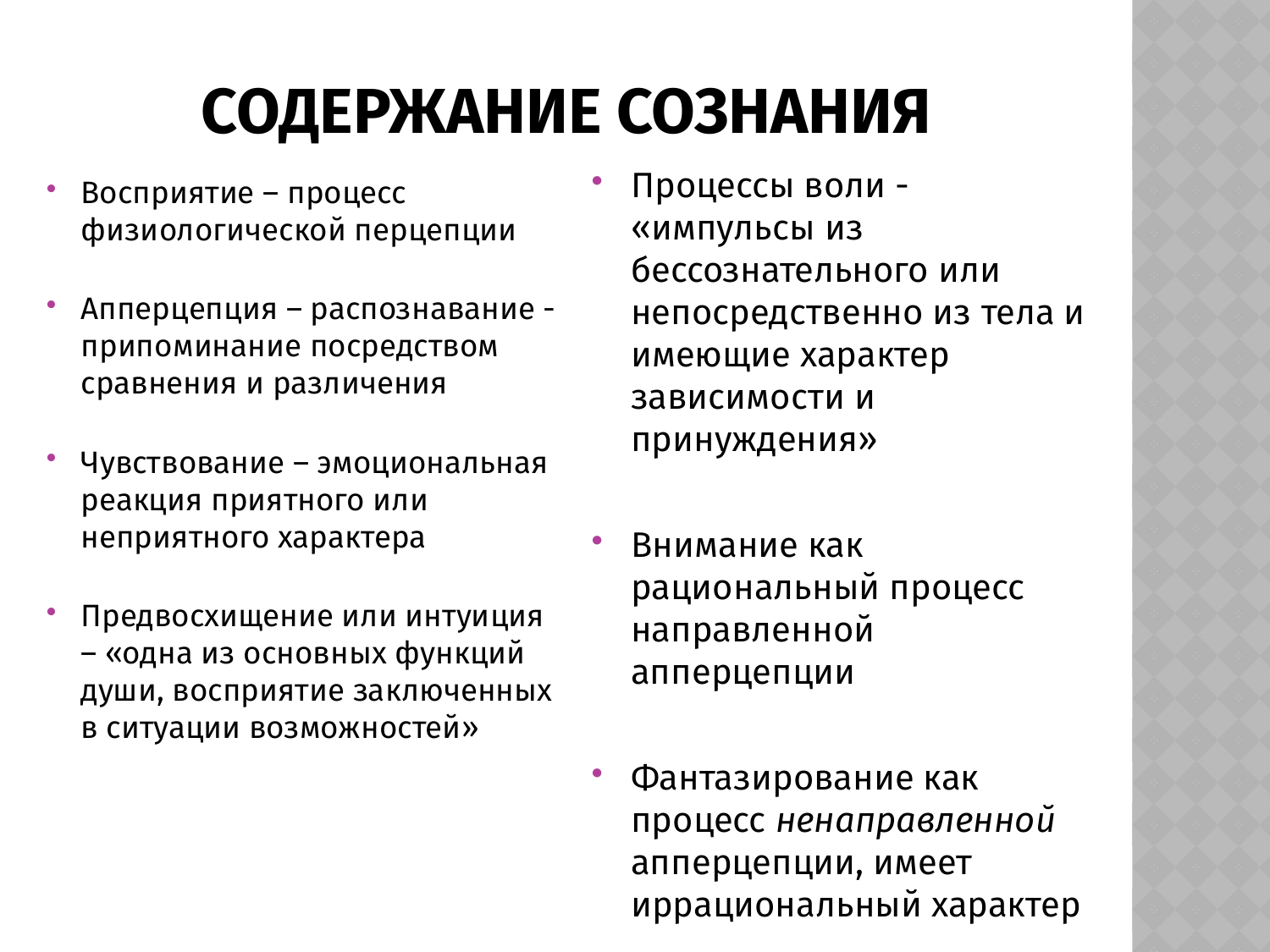

# Содержание сознания
Процессы воли - «импульсы из бессознательного или непосредственно из тела и имеющие характер зависимости и принуждения»

Внимание как рациональный процесс направленной апперцепции

Фантазирование как процесс ненаправленной апперцепции, имеет иррациональный характер
Восприятие – процесс физиологической перцепции

Апперцепция – распознавание -припоминание посредством сравнения и различения

Чувствование – эмоциональная реакция приятного или неприятного характера

Предвосхищение или интуиция – «одна из основных функций души, восприятие заключенных в ситуации возможностей»